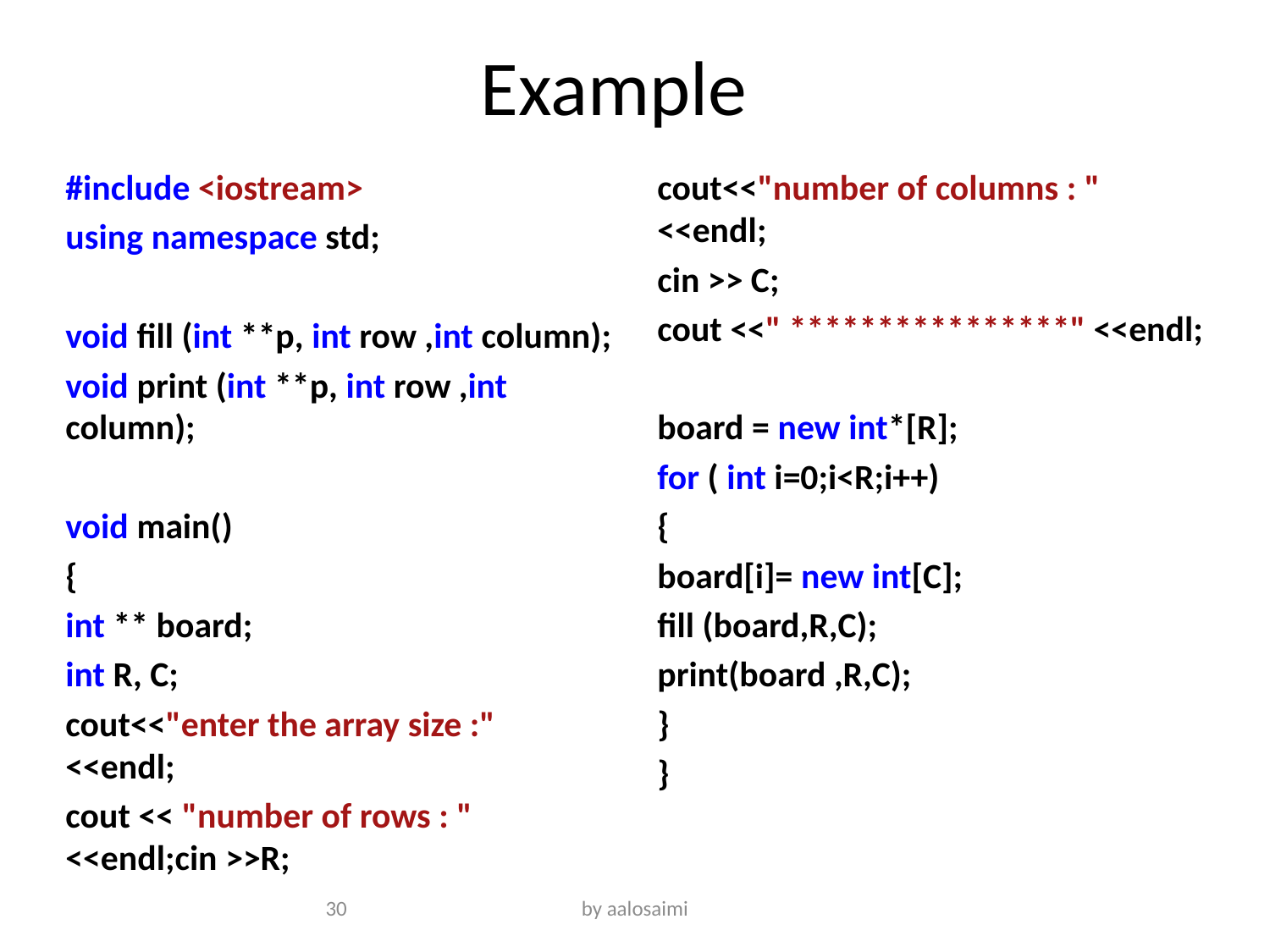

# Example
#include <iostream>
using namespace std;

void fill (int **p, int row ,int column);
void print (int **p, int row ,int column);

void main()
{
int ** board;
int R, C;
cout<<"enter the array size :" <<endl;
cout << "number of rows : " <<endl;cin >>R;
cout<<"number of columns : " <<endl;
cin >> C;
cout <<" ****************" <<endl;

board = new int*[R];
for ( int i=0;i<R;i++)
{
board[i]= new int[C];
fill (board,R,C);
print(board ,R,C);
}
}

30
by aalosaimi